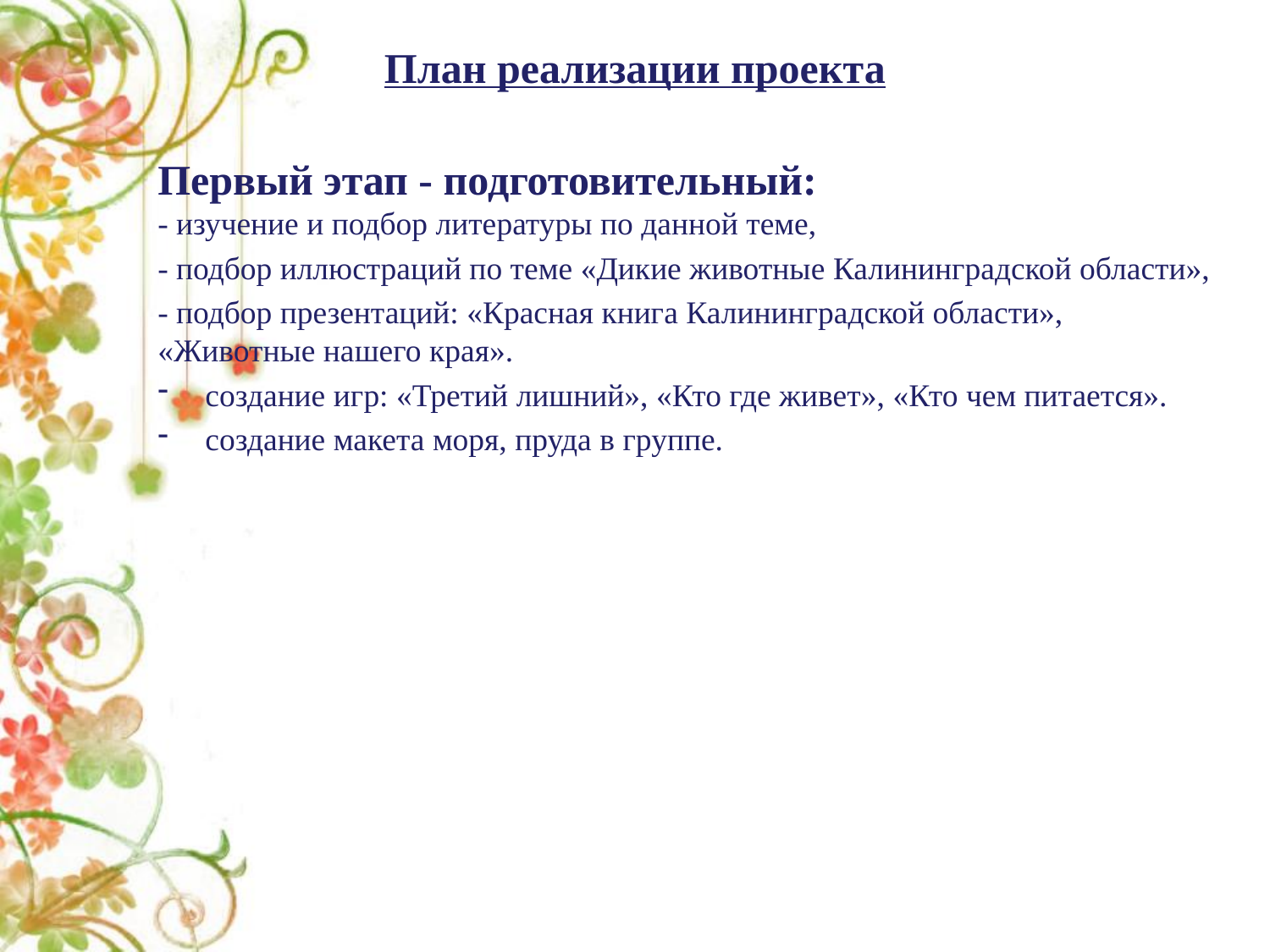

# План реализации проекта
Первый этап - подготовительный:
- изучение и подбор литературы по данной теме,
- подбор иллюстраций по теме «Дикие животные Калининградской области»,
- подбор презентаций: «Красная книга Калининградской области», «Животные нашего края».
создание игр: «Третий лишний», «Кто где живет», «Кто чем питается».
создание макета моря, пруда в группе.